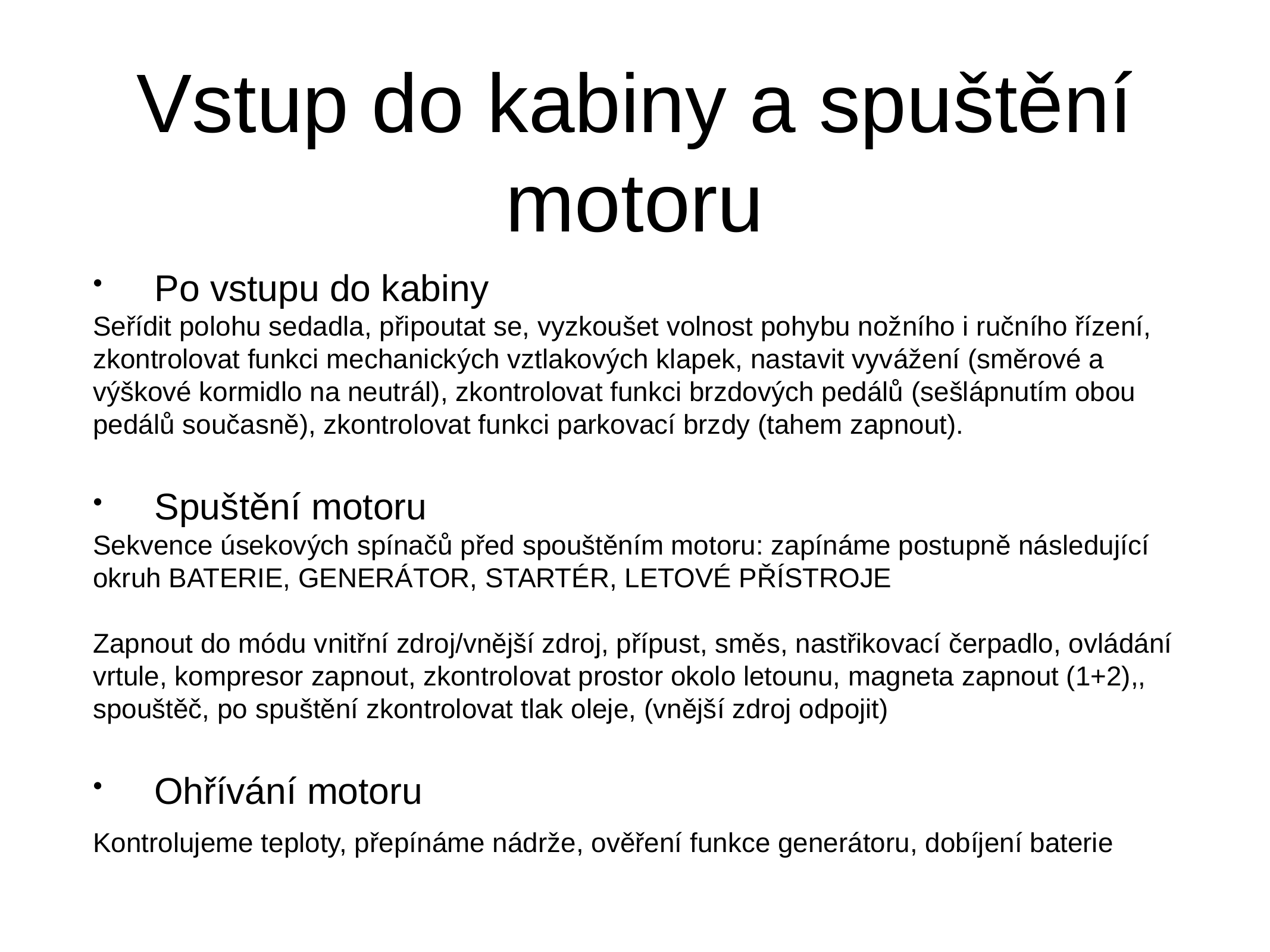

# Vstup do kabiny a spuštění motoru
Po vstupu do kabiny
Seřídit polohu sedadla, připoutat se, vyzkoušet volnost pohybu nožního i ručního řízení, zkontrolovat funkci mechanických vztlakových klapek, nastavit vyvážení (směrové a výškové kormidlo na neutrál), zkontrolovat funkci brzdových pedálů (sešlápnutím obou pedálů současně), zkontrolovat funkci parkovací brzdy (tahem zapnout).
Spuštění motoru
Sekvence úsekových spínačů před spouštěním motoru: zapínáme postupně následující okruh BATERIE, GENERÁTOR, STARTÉR, LETOVÉ PŘÍSTROJE

Zapnout do módu vnitřní zdroj/vnější zdroj, přípust, směs, nastřikovací čerpadlo, ovládání vrtule, kompresor zapnout, zkontrolovat prostor okolo letounu, magneta zapnout (1+2),, spouštěč, po spuštění zkontrolovat tlak oleje, (vnější zdroj odpojit)
Ohřívání motoru

Kontrolujeme teploty, přepínáme nádrže, ověření funkce generátoru, dobíjení baterie